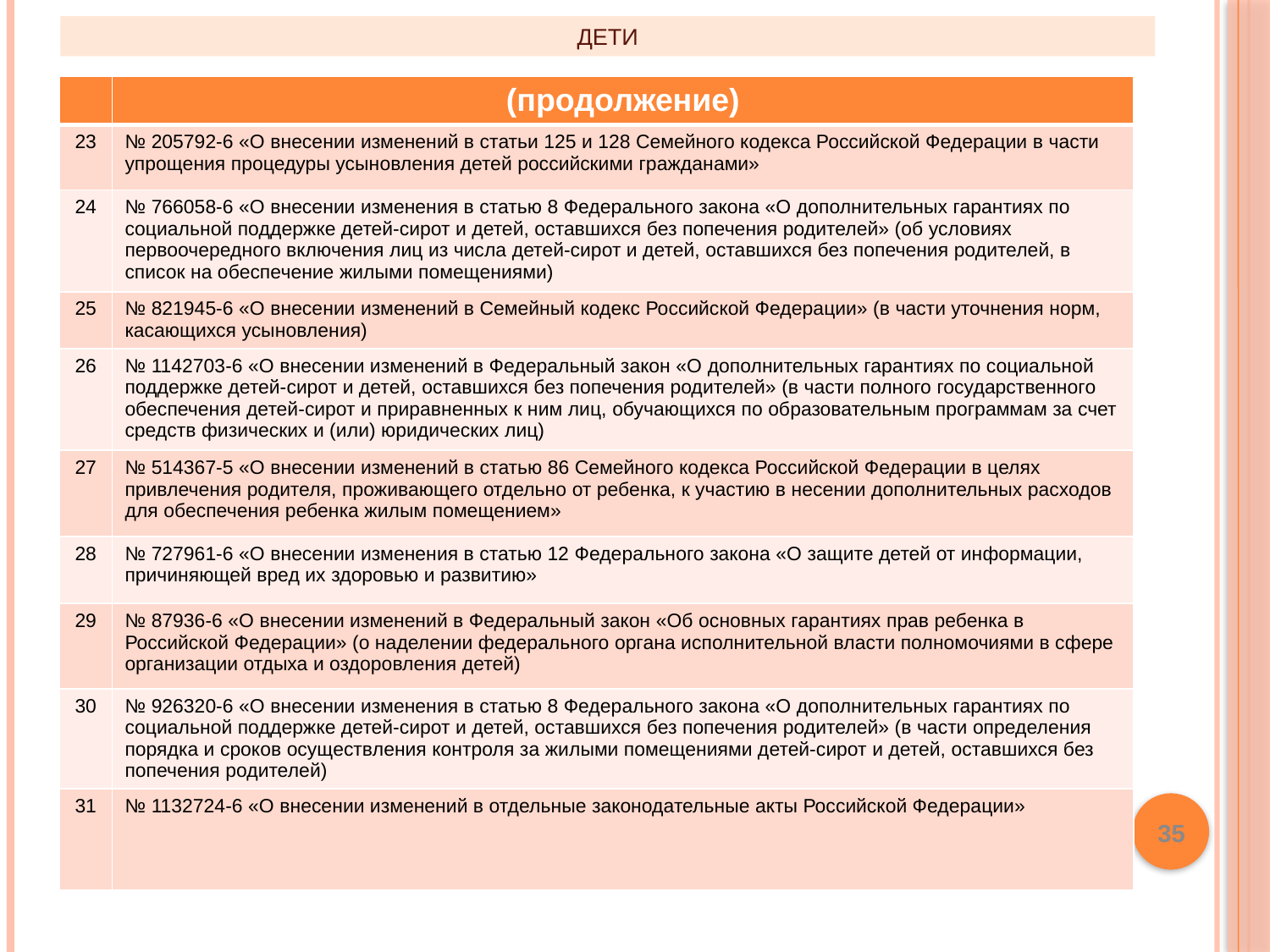

ДЕТИ
|  | (продолжение) |
| --- | --- |
| 23 | № 205792-6 «О внесении изменений в статьи 125 и 128 Семейного кодекса Российской Федерации в части упрощения процедуры усыновления детей российскими гражданами» |
| 24 | № 766058-6 «О внесении изменения в статью 8 Федерального закона «О дополнительных гарантиях по социальной поддержке детей-сирот и детей, оставшихся без попечения родителей» (об условиях первоочередного включения лиц из числа детей-сирот и детей, оставшихся без попечения родителей, в список на обеспечение жилыми помещениями) |
| 25 | № 821945-6 «О внесении изменений в Семейный кодекс Российской Федерации» (в части уточнения норм, касающихся усыновления) |
| 26 | № 1142703-6 «О внесении изменений в Федеральный закон «О дополнительных гарантиях по социальной поддержке детей-сирот и детей, оставшихся без попечения родителей» (в части полного государственного обеспечения детей-сирот и приравненных к ним лиц, обучающихся по образовательным программам за счет средств физических и (или) юридических лиц) |
| 27 | № 514367-5 «О внесении изменений в статью 86 Семейного кодекса Российской Федерации в целях привлечения родителя, проживающего отдельно от ребенка, к участию в несении дополнительных расходов для обеспечения ребенка жилым помещением» |
| 28 | № 727961-6 «О внесении изменения в статью 12 Федерального закона «О защите детей от информации, причиняющей вред их здоровью и развитию» |
| 29 | № 87936-6 «О внесении изменений в Федеральный закон «Об основных гарантиях прав ребенка в Российской Федерации» (о наделении федерального органа исполнительной власти полномочиями в сфере организации отдыха и оздоровления детей) |
| 30 | № 926320-6 «О внесении изменения в статью 8 Федерального закона «О дополнительных гарантиях по социальной поддержке детей-сирот и детей, оставшихся без попечения родителей» (в части определения порядка и сроков осуществления контроля за жилыми помещениями детей-сирот и детей, оставшихся без попечения родителей) |
| 31 | № 1132724-6 «О внесении изменений в отдельные законодательные акты Российской Федерации» |
35